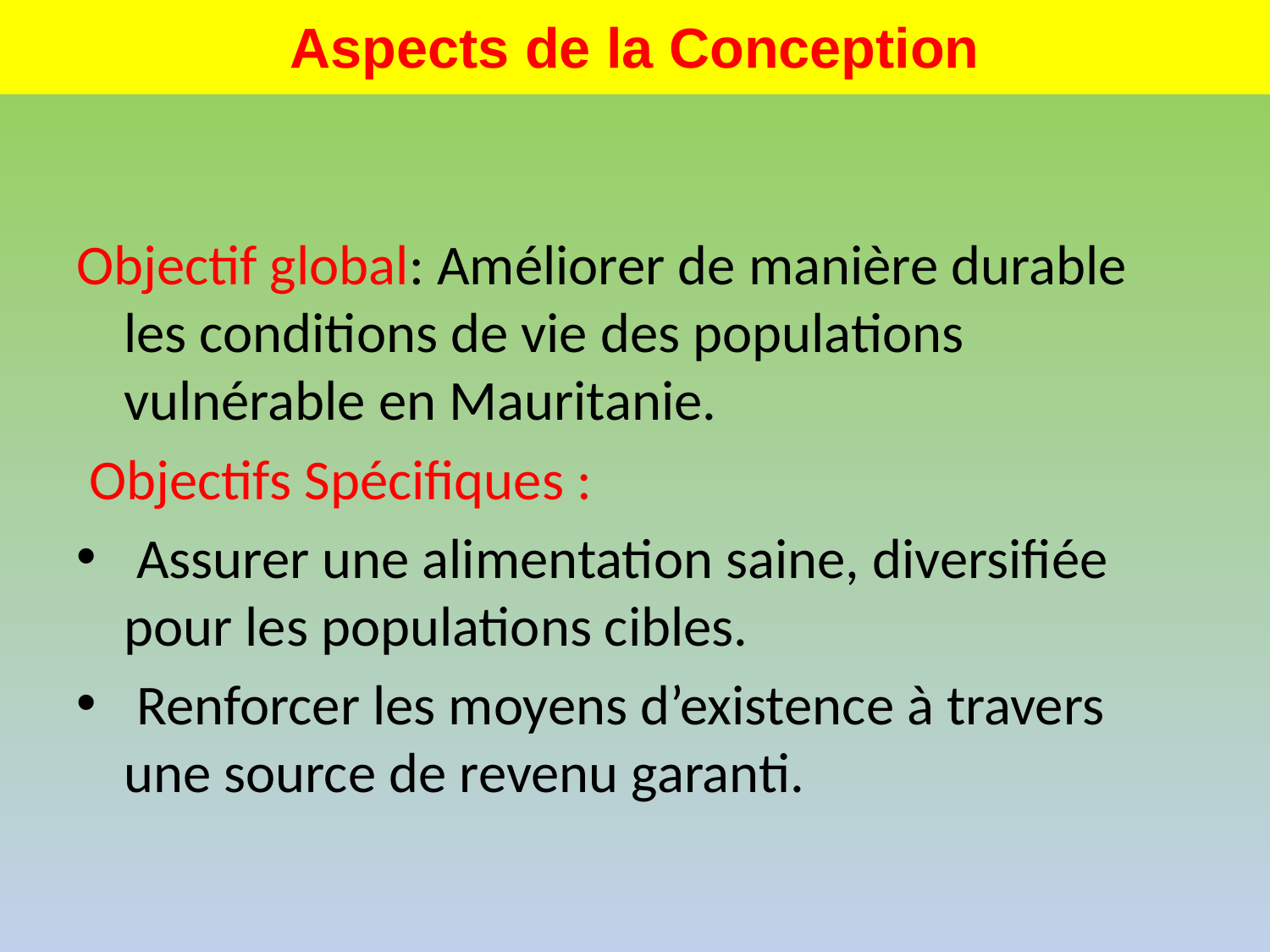

# Aspects de la Conception
Objectif global: Améliorer de manière durable les conditions de vie des populations vulnérable en Mauritanie.
 Objectifs Spécifiques :
 Assurer une alimentation saine, diversifiée pour les populations cibles.
 Renforcer les moyens d’existence à travers une source de revenu garanti.